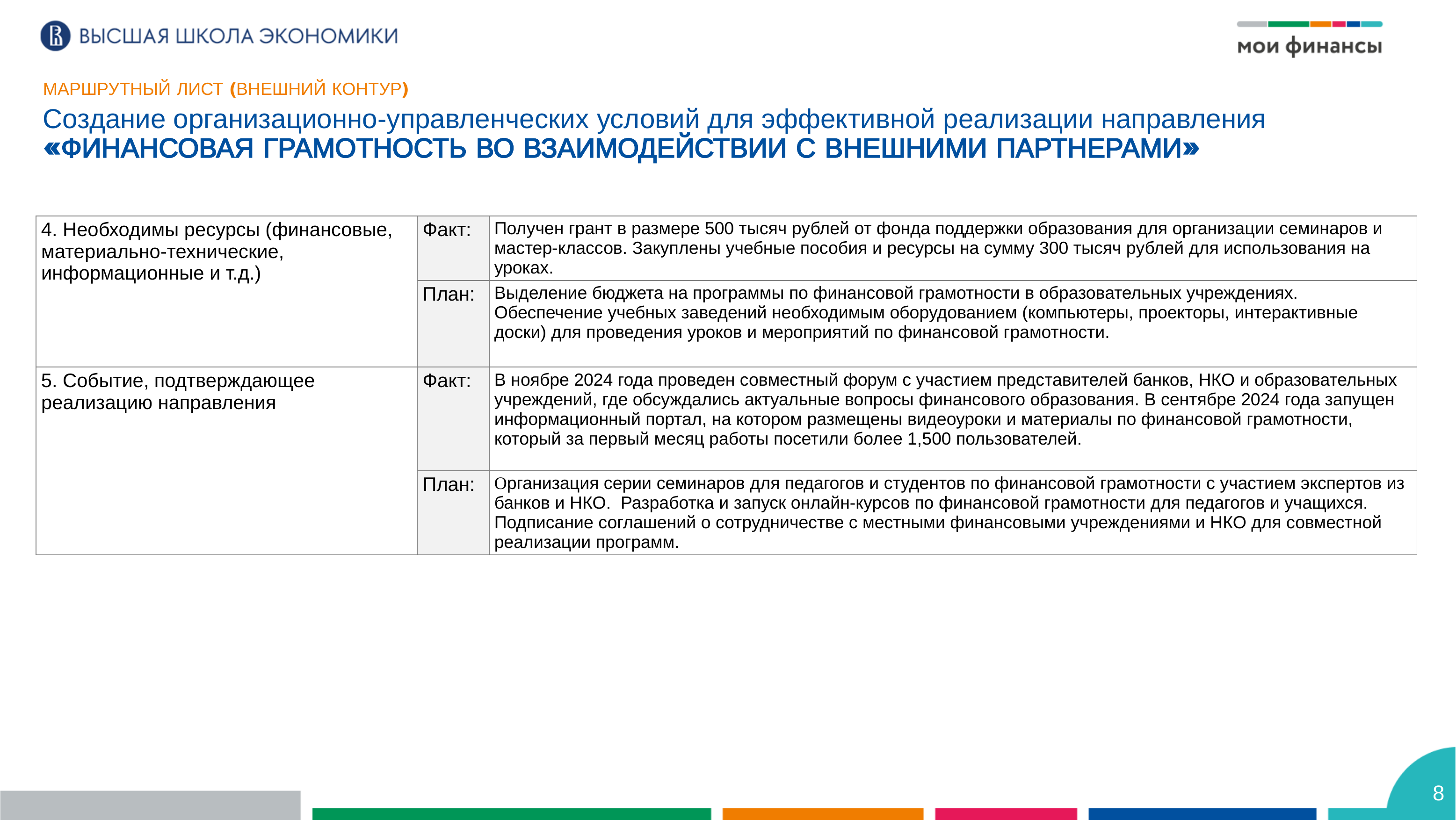

Маршрутный лист (внешний контур)
Создание организационно-управленческих условий для эффективной реализации направления
«Финансовая грамотность во взаимодействии с внешними партнерами»
| 4. Необходимы ресурсы (финансовые, материально-технические, информационные и т.д.) | Факт: | Получен грант в размере 500 тысяч рублей от фонда поддержки образования для организации семинаров и мастер-классов. Закуплены учебные пособия и ресурсы на сумму 300 тысяч рублей для использования на уроках. |
| --- | --- | --- |
|  | План: | Выделение бюджета на программы по финансовой грамотности в образовательных учреждениях. Обеспечение учебных заведений необходимым оборудованием (компьютеры, проекторы, интерактивные доски) для проведения уроков и мероприятий по финансовой грамотности. |
| 5. Событие, подтверждающее реализацию направления | Факт: | В ноябре 2024 года проведен совместный форум с участием представителей банков, НКО и образовательных учреждений, где обсуждались актуальные вопросы финансового образования. В сентябре 2024 года запущен информационный портал, на котором размещены видеоуроки и материалы по финансовой грамотности, который за первый месяц работы посетили более 1,500 пользователей. |
|  | План: | Организация серии семинаров для педагогов и студентов по финансовой грамотности с участием экспертов из банков и НКО. Разработка и запуск онлайн-курсов по финансовой грамотности для педагогов и учащихся. Подписание соглашений о сотрудничестве с местными финансовыми учреждениями и НКО для совместной реализации программ. |
8